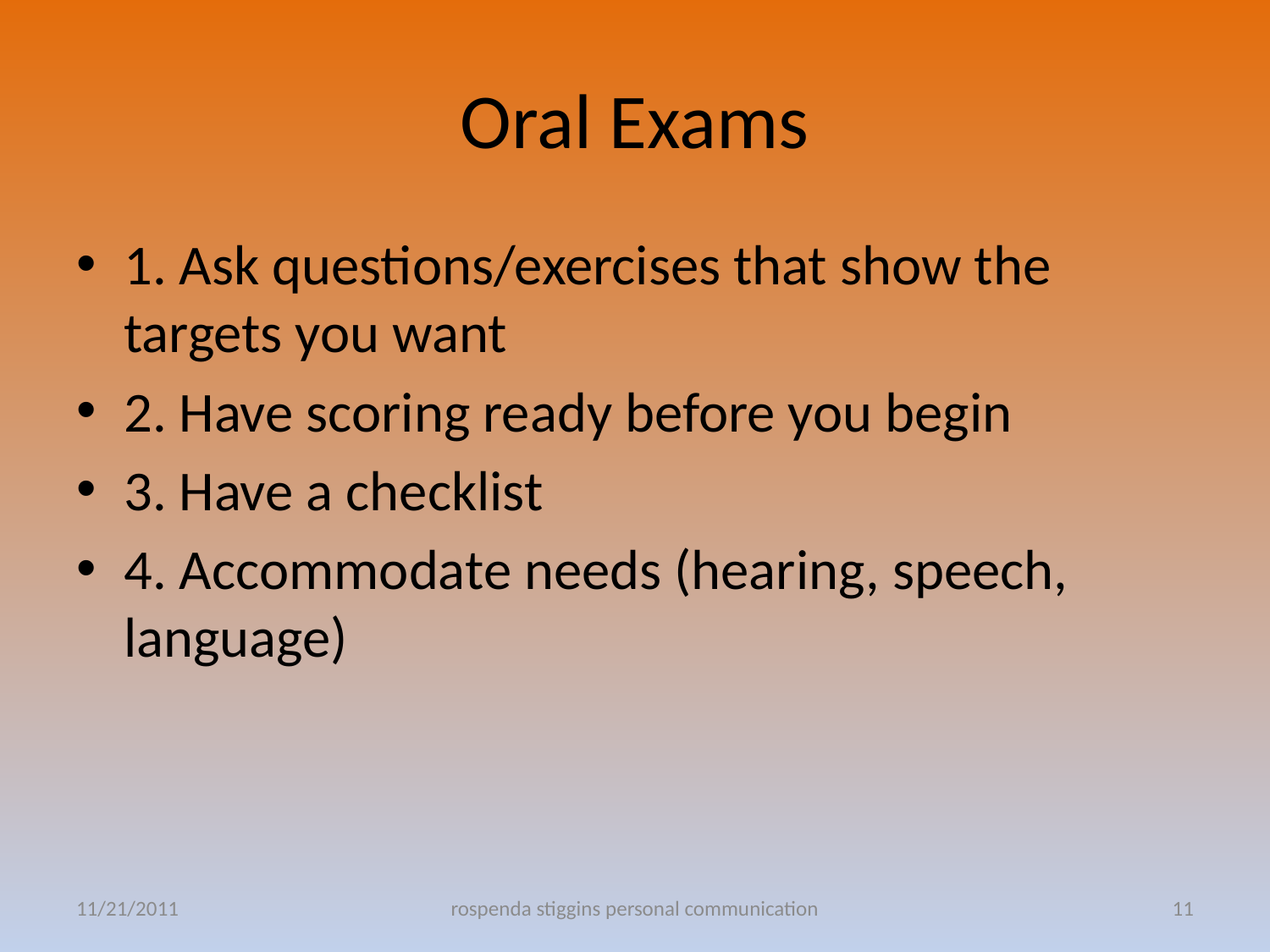

# Oral Exams
1. Ask questions/exercises that show the targets you want
2. Have scoring ready before you begin
3. Have a checklist
4. Accommodate needs (hearing, speech, language)
11/21/2011
rospenda stiggins personal communication
11